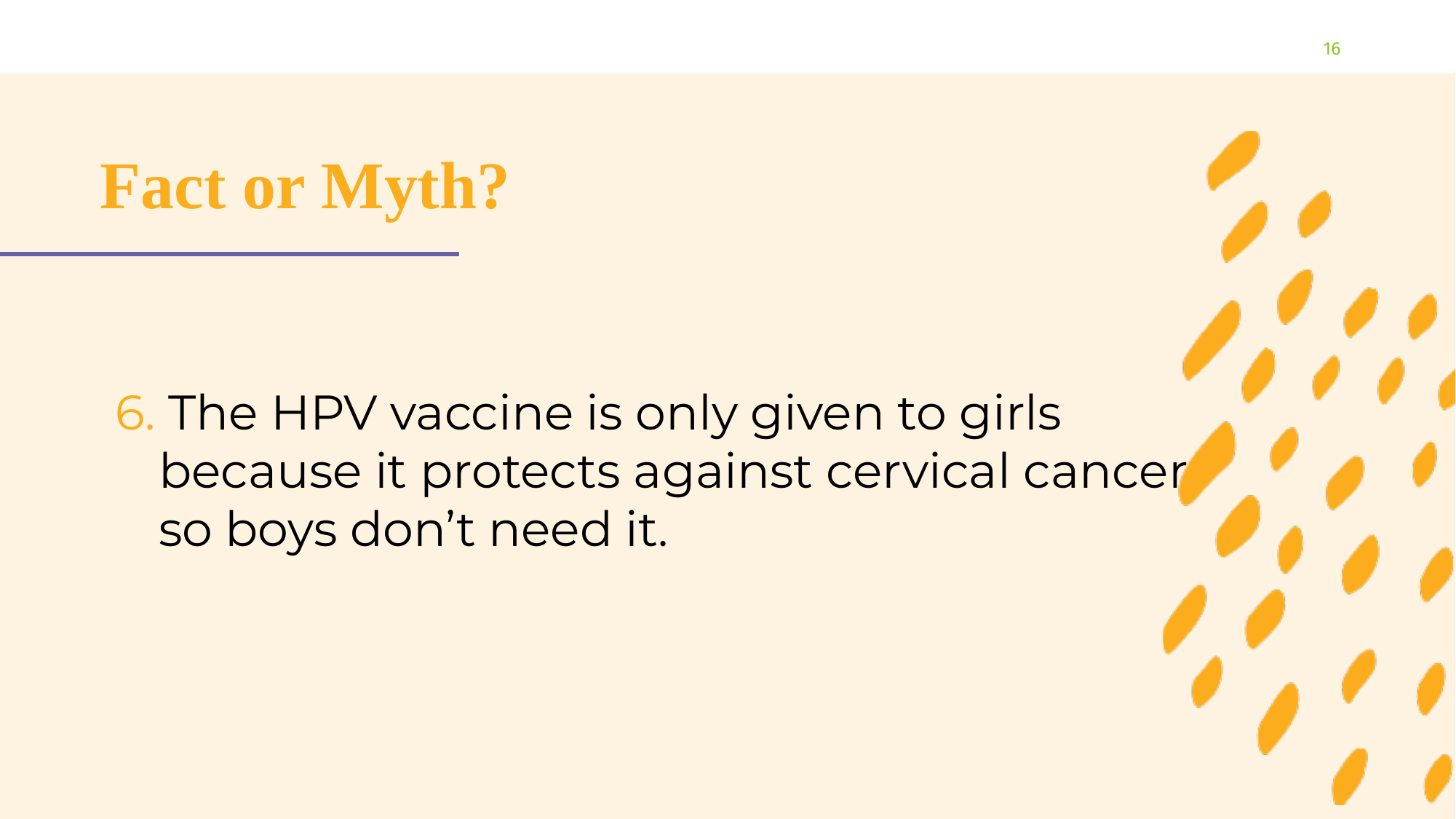

16
# Fact or Myth?
6. The HPV vaccine is only given to girls because it protects against cervical cancer so boys don’t need it.